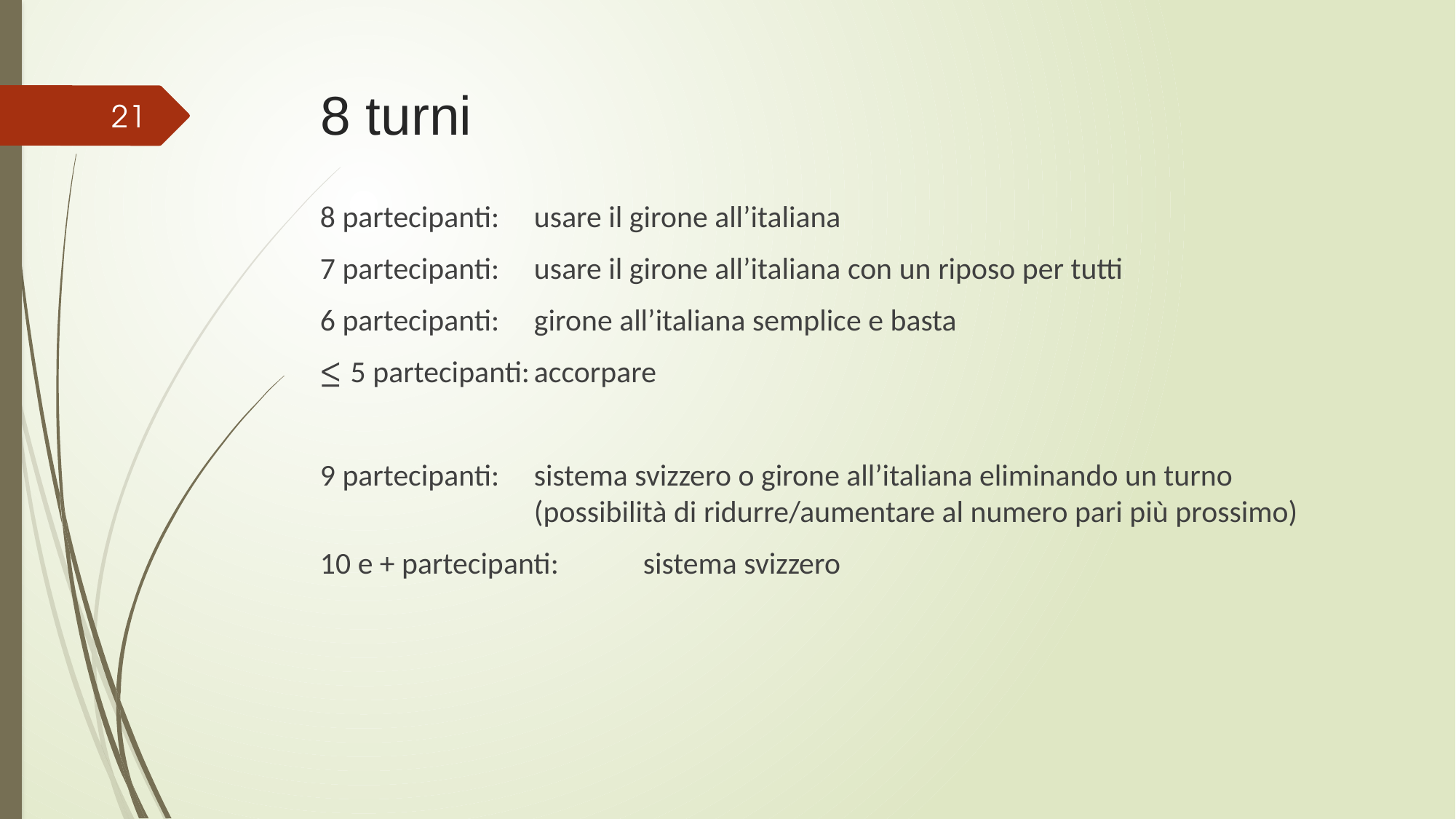

# 8 turni
21
8 partecipanti:	usare il girone all’italiana
7 partecipanti:	usare il girone all’italiana con un riposo per tutti
6 partecipanti:	girone all’italiana semplice e basta
≤ 5 partecipanti:	accorpare

9 partecipanti:	sistema svizzero o girone all’italiana eliminando un turno (possibilità di ridurre/aumentare al numero pari più prossimo)
10 e + partecipanti:	sistema svizzero